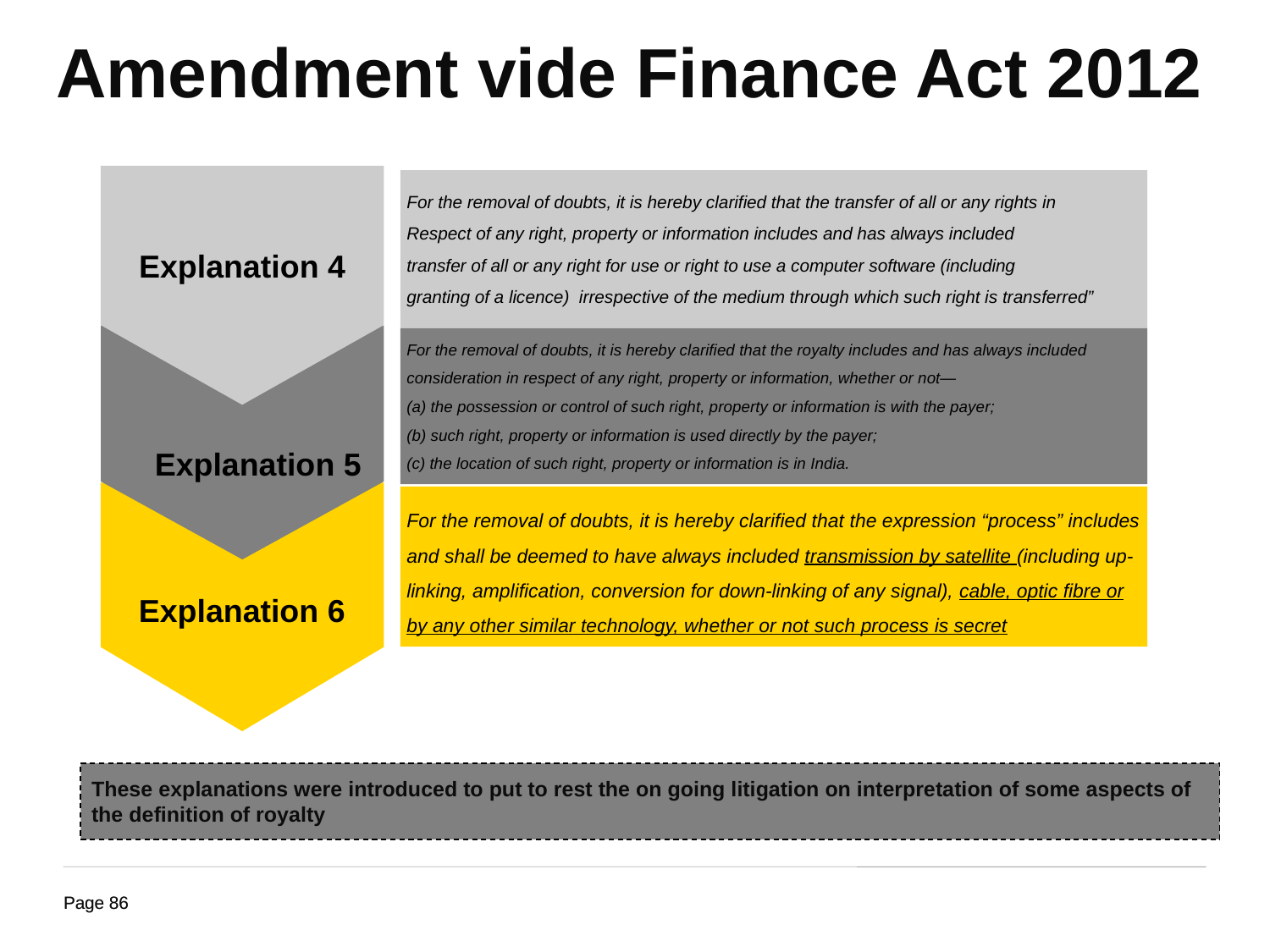

Amendment vide Finance Act 2012

Explanation 4

For the removal of doubts, it is hereby clarified that the transfer of all or any rights in
Respect of any right, property or information includes and has always included
transfer of all or any right for use or right to use a computer software (including
granting of a licence)  irrespective of the medium through which such right is transferred”

For the removal of doubts, it is hereby clarified that the royalty includes and has always included
consideration in respect of any right, property or information, whether or not—
(a) the possession or control of such right, property or information is with the payer;
(b) such right, property or information is used directly by the payer;
(c) the location of such right, property or information is in India.

Read more: http://www.lawnotes.in/Section_9_of_Income-Tax_Act,_

Explanation 6
For the removal of doubts, it is hereby clarified that the expression “process” includes and shall be deemed to have always included transmission by satellite (including up-linking, amplification, conversion for down-linking of any signal), cable, optic fibre or by any other similar technology, whether or not such process is secret
Explanation 5

These explanations were introduced to put to rest the on going litigation on interpretation of some aspects of the definition of royalty